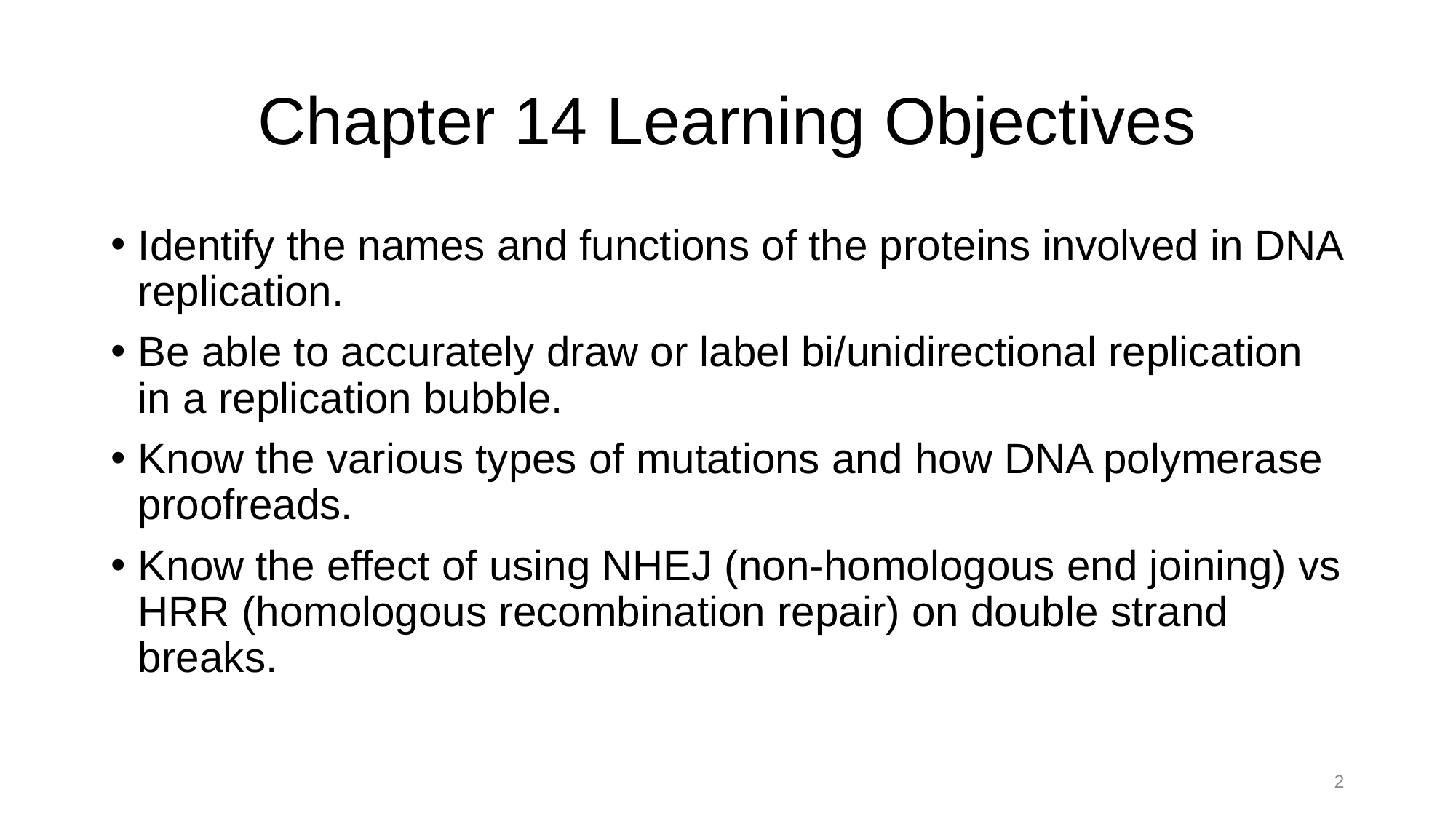

# Chapter 14 Learning Objectives
Identify the names and functions of the proteins involved in DNA replication.
Be able to accurately draw or label bi/unidirectional replication in a replication bubble.
Know the various types of mutations and how DNA polymerase proofreads.
Know the effect of using NHEJ (non-homologous end joining) vs HRR (homologous recombination repair) on double strand breaks.
2